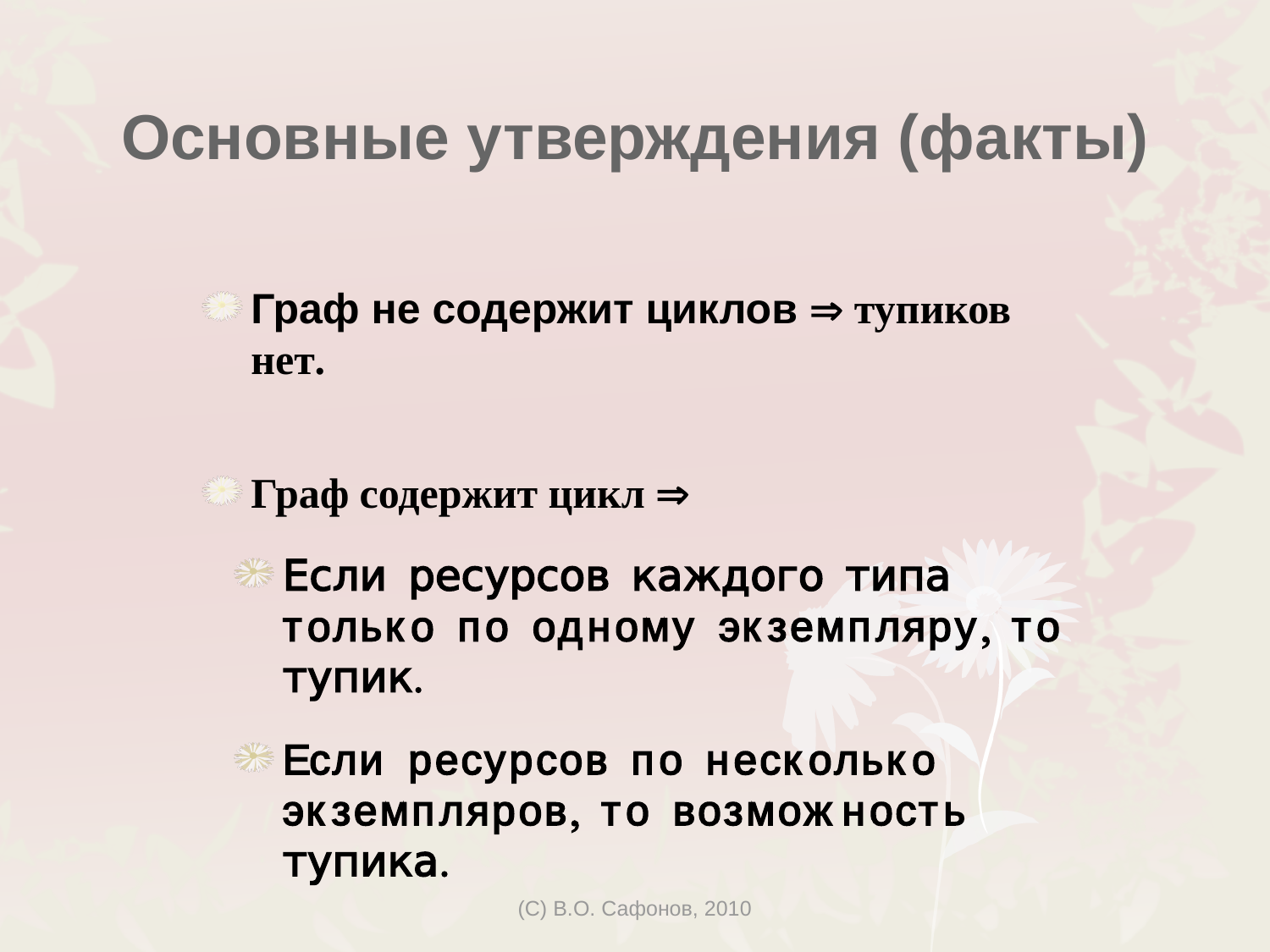

Основные утверждения (факты)
Граф не содержит циклов ⇒ тупиков нет.
Граф содержит цикл ⇒
Если ресурсов каждого типа только по одному экземпляру, то тупик.
Если ресурсов по несколько экземпляров, то возможность тупика.

(C) В.О. Сафонов, 2010